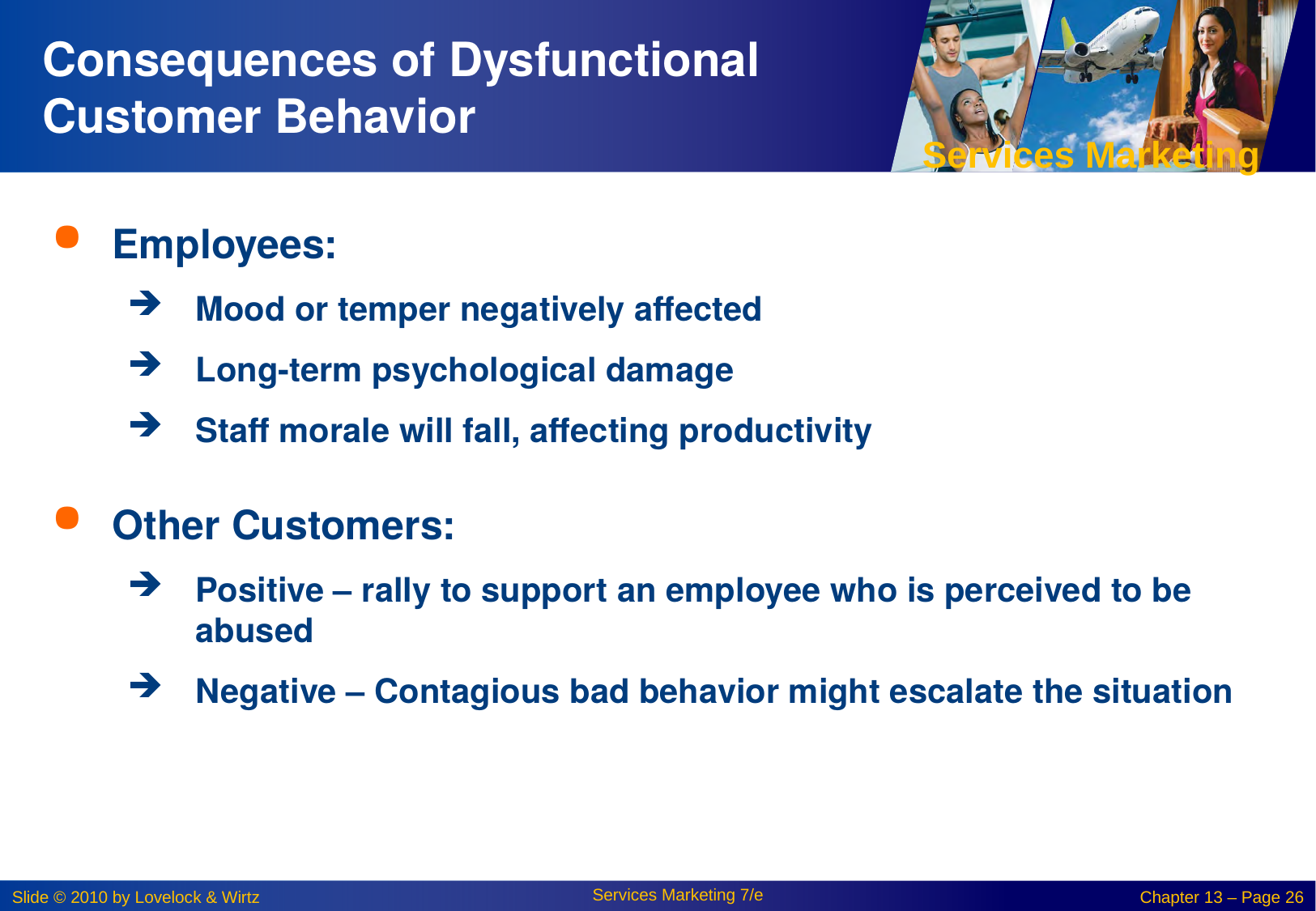

# Consequences of Dysfunctional Customer Behavior
Employees:
Mood or temper negatively affected
Long-term psychological damage
Staff morale will fall, affecting productivity
Other Customers:
Positive – rally to support an employee who is perceived to be abused
Negative – Contagious bad behavior might escalate the situation